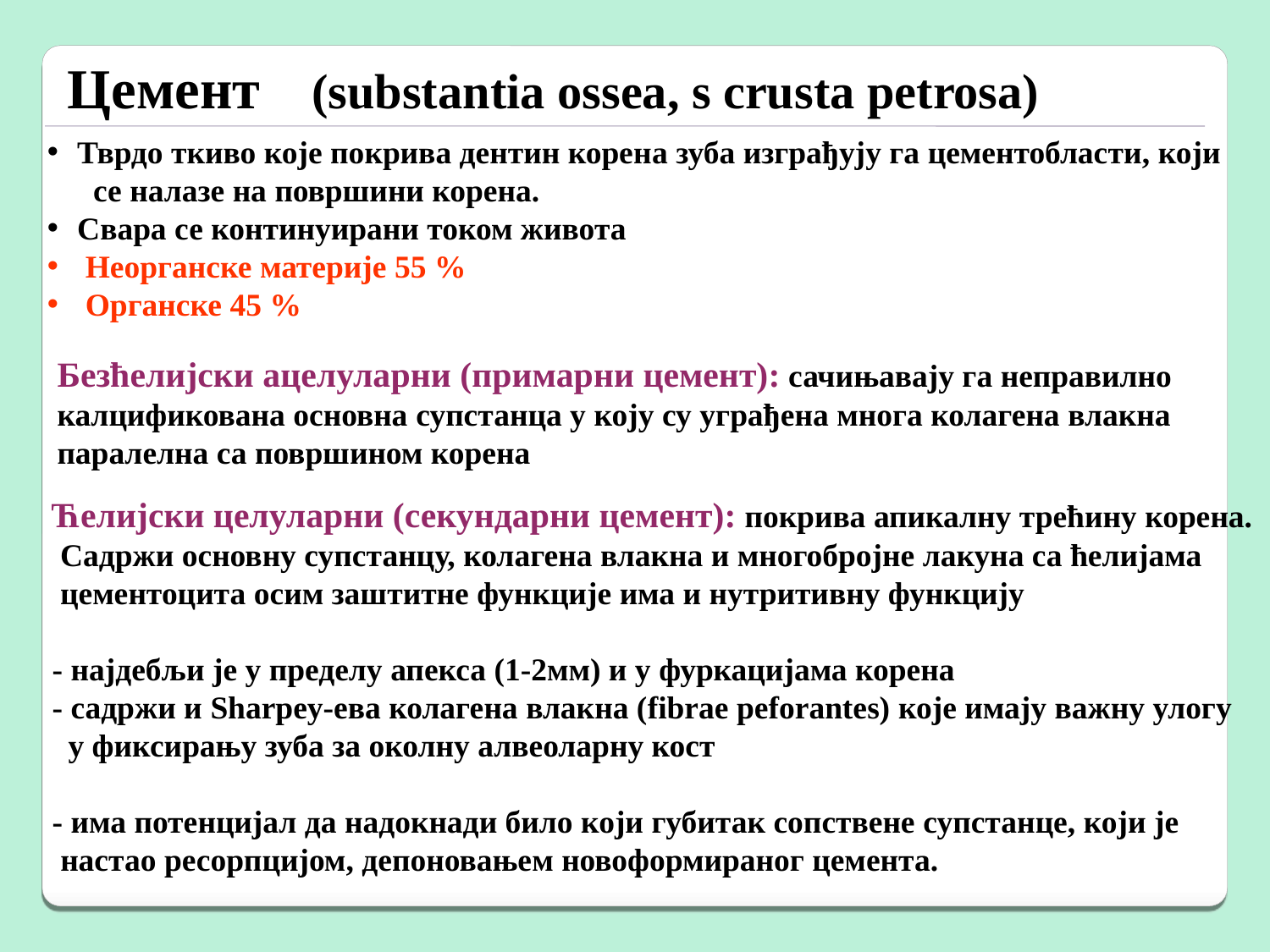

Цемент    (substantia ossea, s crusta petrosa)

Тврдо ткиво које покрива дентин корена зуба изграђују га цементобласти, који
  се налазе на површини корена.
Свара се континуирани током живота
 Неорганске материје 55 %
 Органске 45 %

Безћелијски ацелуларни (примарни цемент): сачињавају га неправилно
калцификована основна супстанца у коју су уграђена многа колагена влакна
паралелна са површином корена
Ћелијски целуларни (секундарни цемент): покрива апикалну трећину корена.
 Садржи основну супстанцу, колагена влакна и многобројне лакуна са ћелијама
 цементоцита осим заштитне функције има и нутритивну функцију

- најдебљи је у пределу апекса (1-2мм) и у фуркацијама корена
- садржи и Sharpey-ева колагена влакна (fibrae peforantes) које имају важну улогу
  у фиксирању зуба за околну алвеоларну кост

- има потенцијал да надокнади било који губитак сопствене супстанце, који је
 настао ресорпцијом, депоновањем новоформираног цемента.